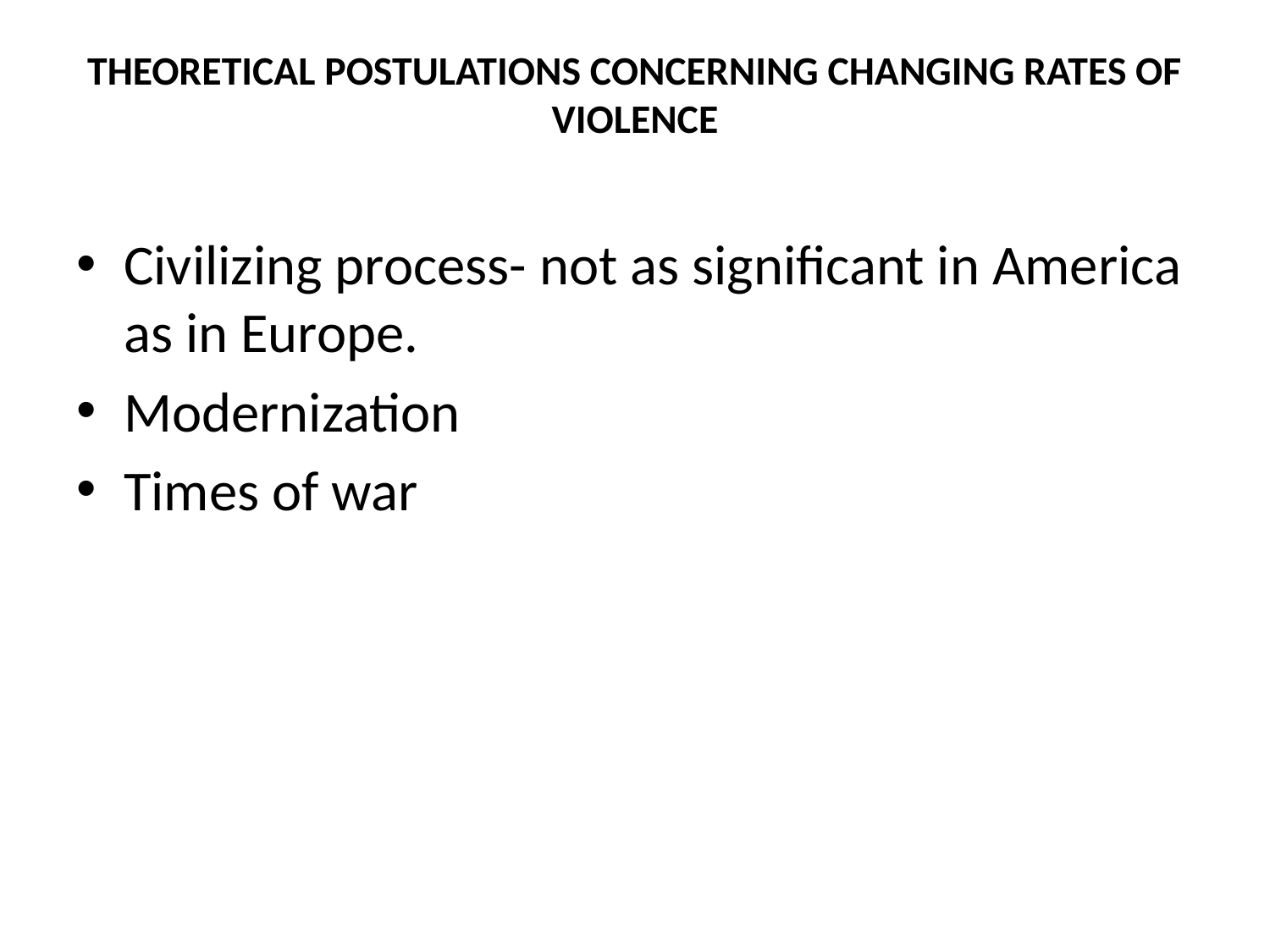

# THEORETICAL POSTULATIONS CONCERNING CHANGING RATES OF VIOLENCE
Civilizing process- not as significant in America as in Europe.
Modernization
Times of war